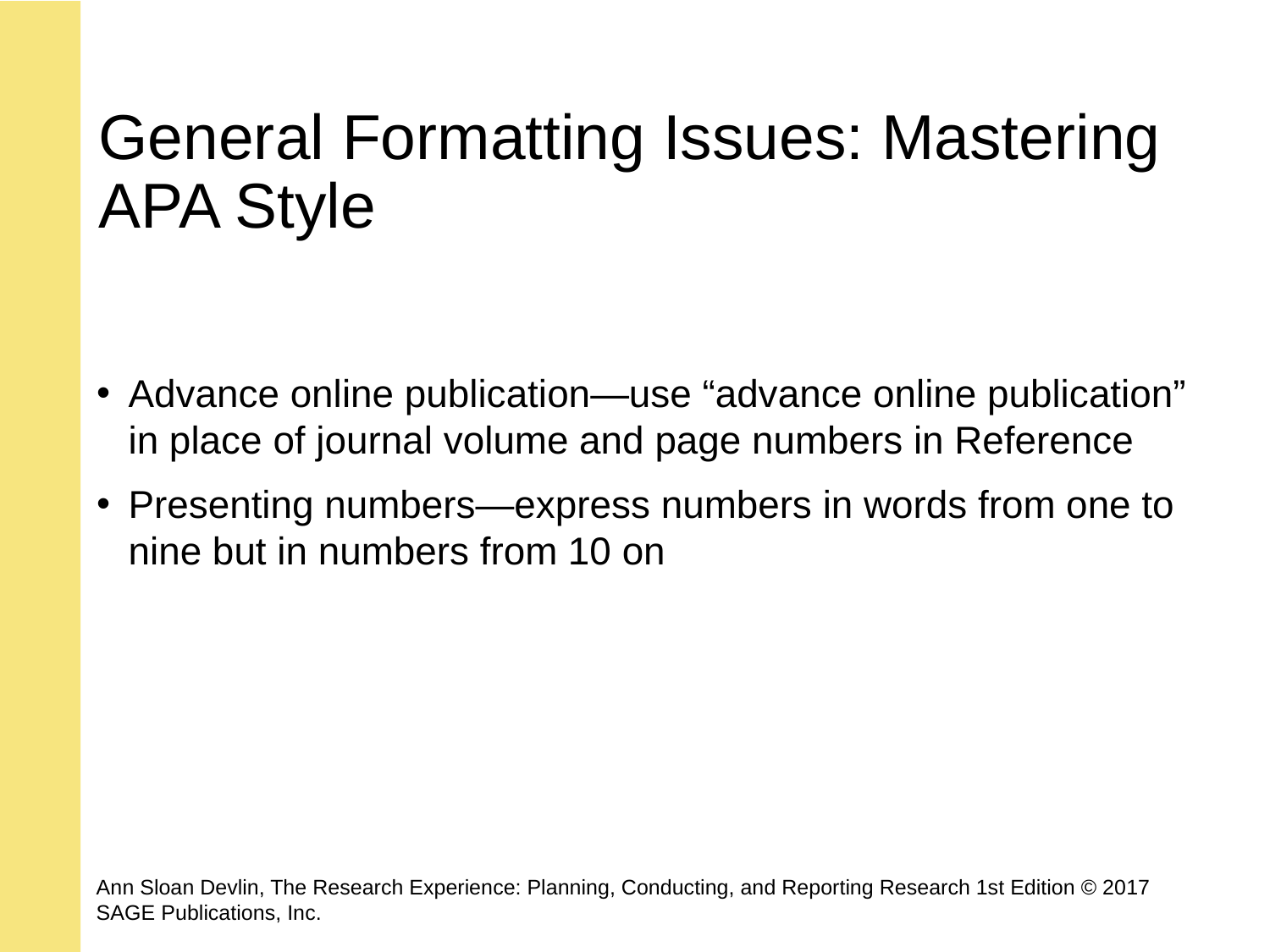

# General Formatting Issues: Mastering APA Style
Advance online publication—use “advance online publication” in place of journal volume and page numbers in Reference
Presenting numbers—express numbers in words from one to nine but in numbers from 10 on